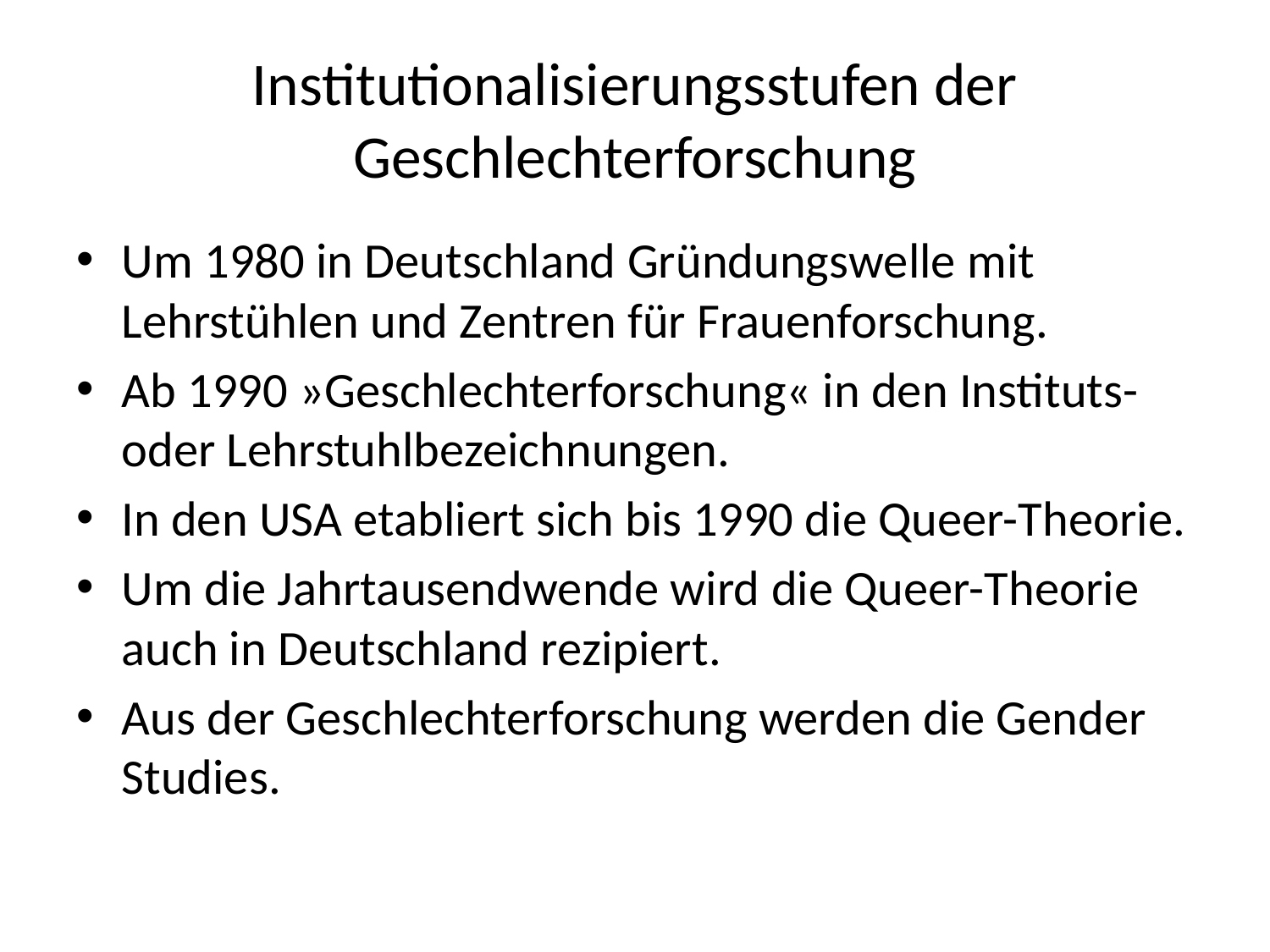

# Institutionalisierungsstufen der Geschlechterforschung
Um 1980 in Deutschland Gründungswelle mit Lehrstühlen und Zentren für Frauenforschung.
Ab 1990 »Geschlechterforschung« in den Instituts- oder Lehrstuhlbezeichnungen.
In den USA etabliert sich bis 1990 die Queer-Theorie.
Um die Jahrtausendwende wird die Queer-Theorie auch in Deutschland rezipiert.
Aus der Geschlechterforschung werden die Gender Studies.